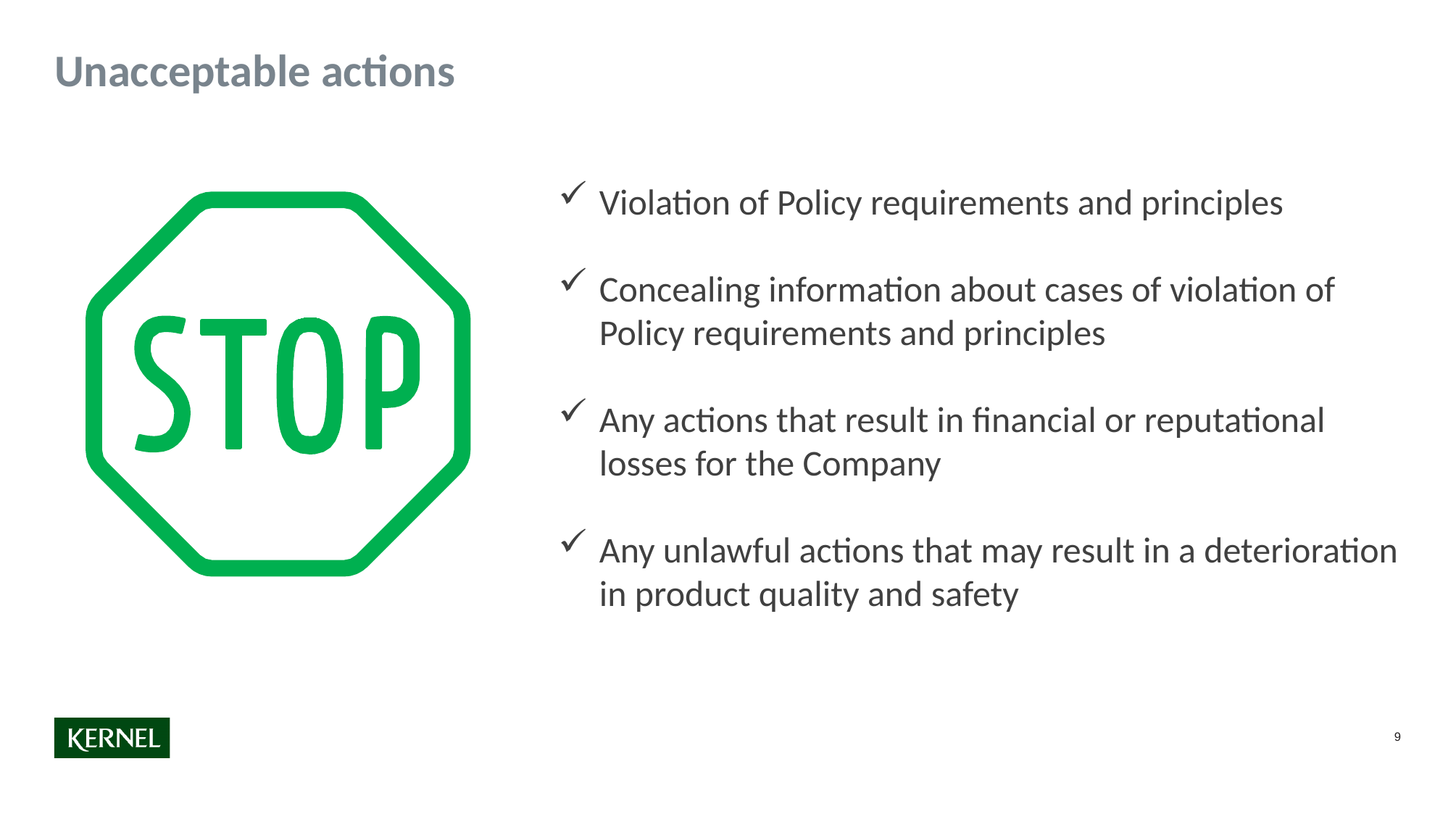

# Unacceptable actions
Violation of Policy requirements and principles

Concealing information about cases of violation of Policy requirements and principles

Any actions that result in financial or reputational losses for the Company

Any unlawful actions that may result in a deterioration in product quality and safety

9